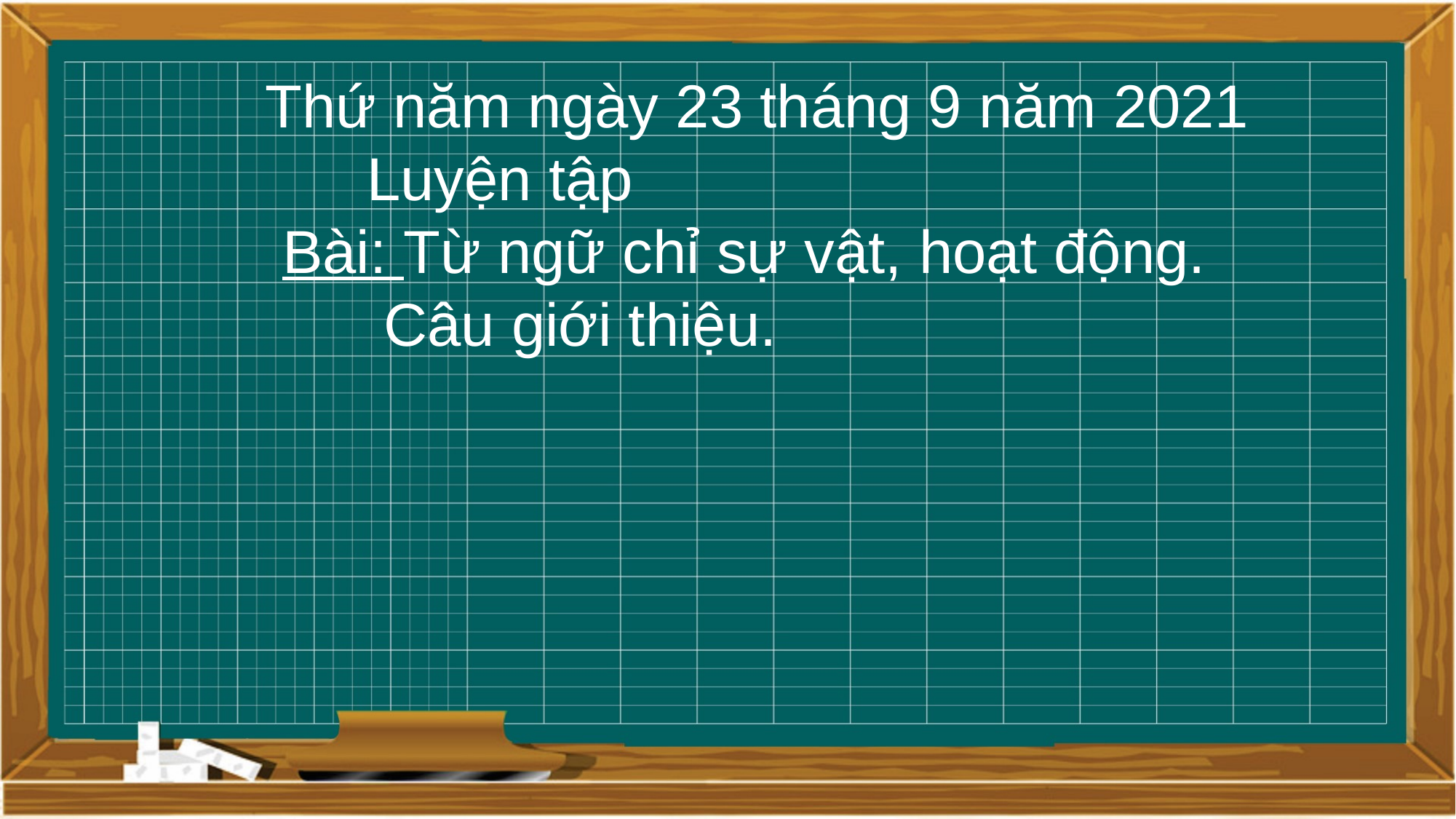

Thứ năm ngày 23 tháng 9 năm 2021
            Luyện tập
       Bài: Từ ngữ chỉ sự vật, hoạt động.
             Câu giới thiệu.